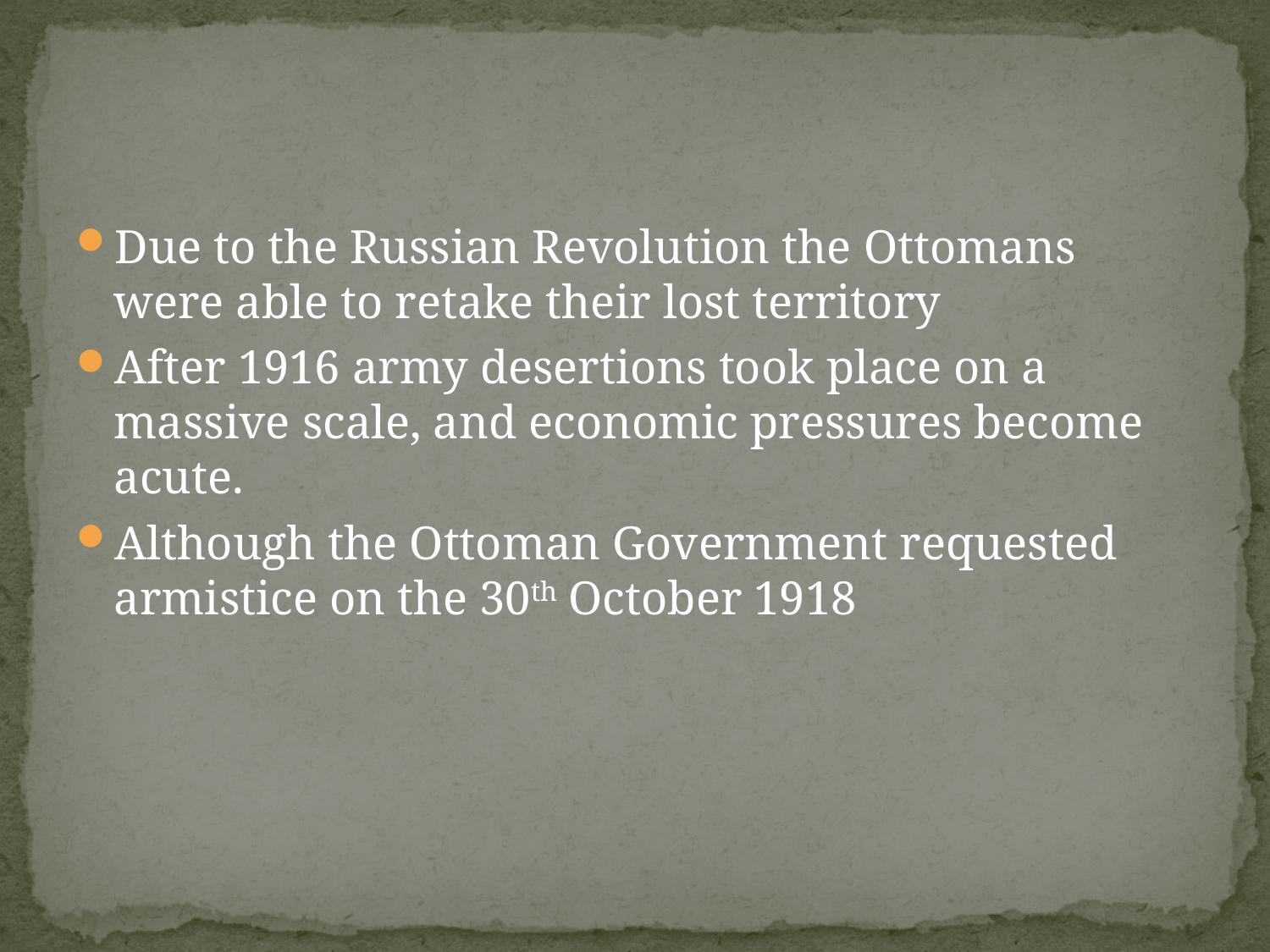

Due to the Russian Revolution the Ottomans were able to retake their lost territory
After 1916 army desertions took place on a massive scale, and economic pressures become acute.
Although the Ottoman Government requested armistice on the 30th October 1918